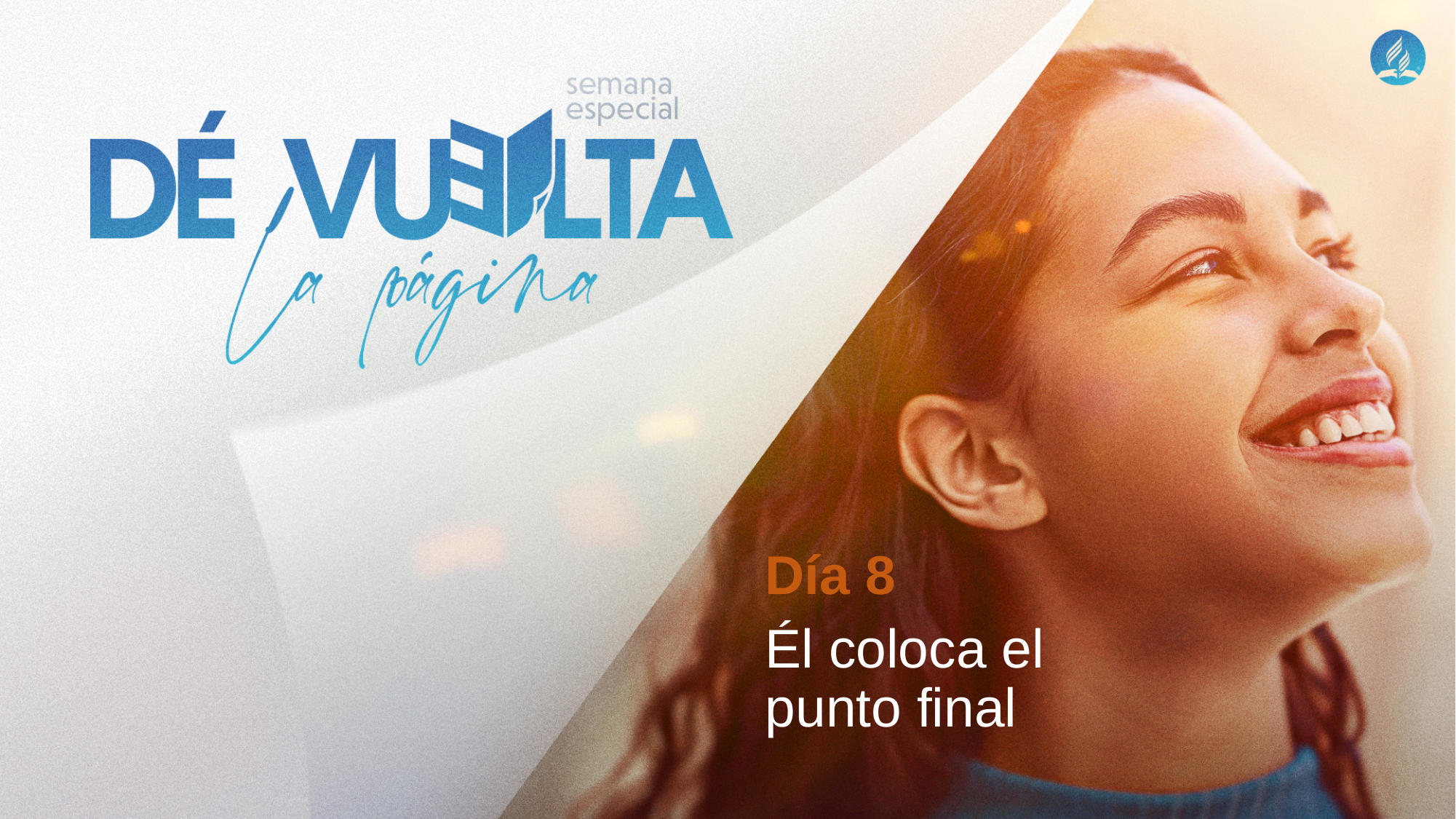

Día 8
Él coloca el punto final